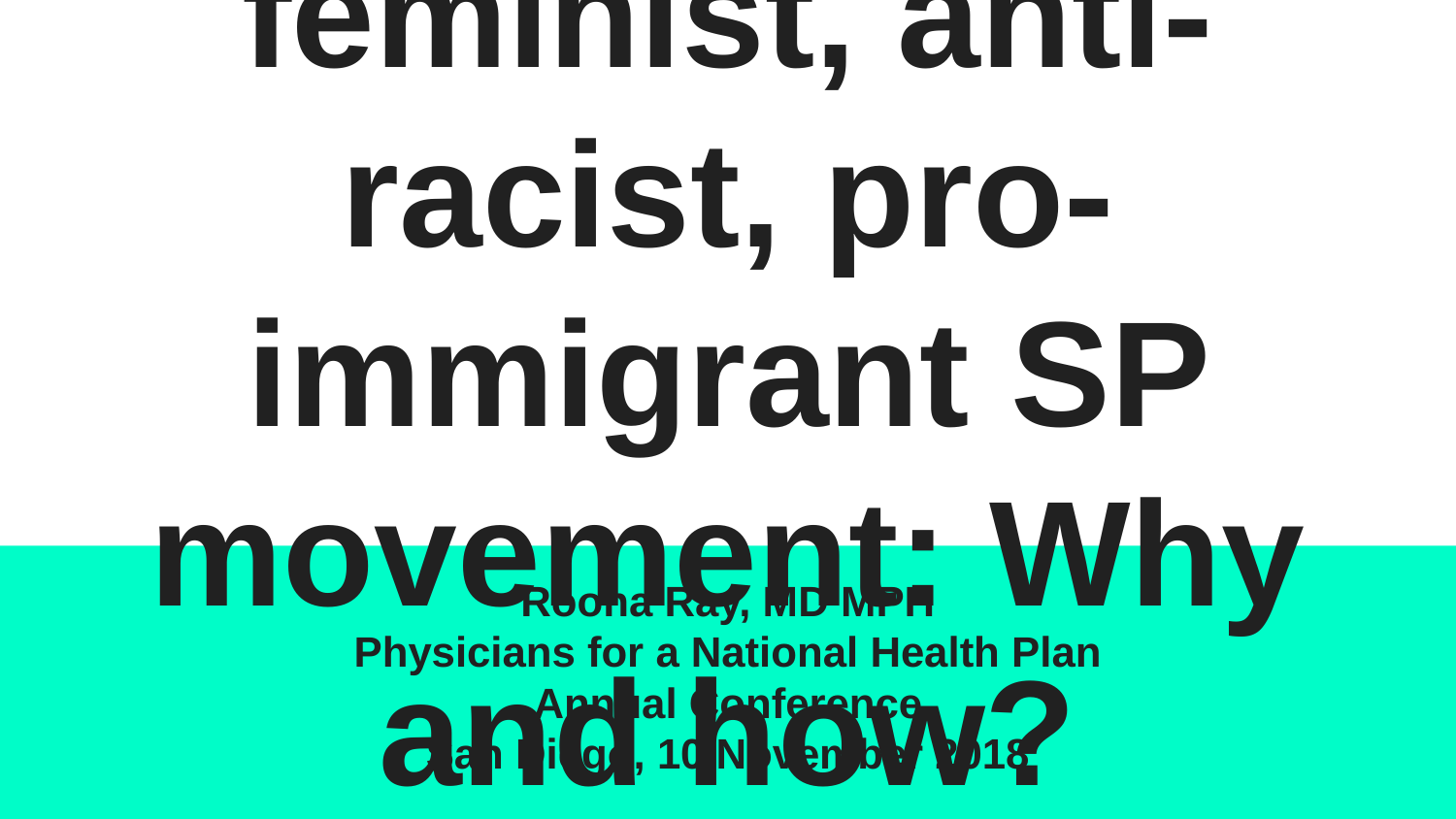

# Building a feminist, anti-racist, pro-immigrant SP movement: Why and how?
Roona Ray, MD MPH
Physicians for a National Health Plan
Annual Conference
San Diego, 10 November 2018